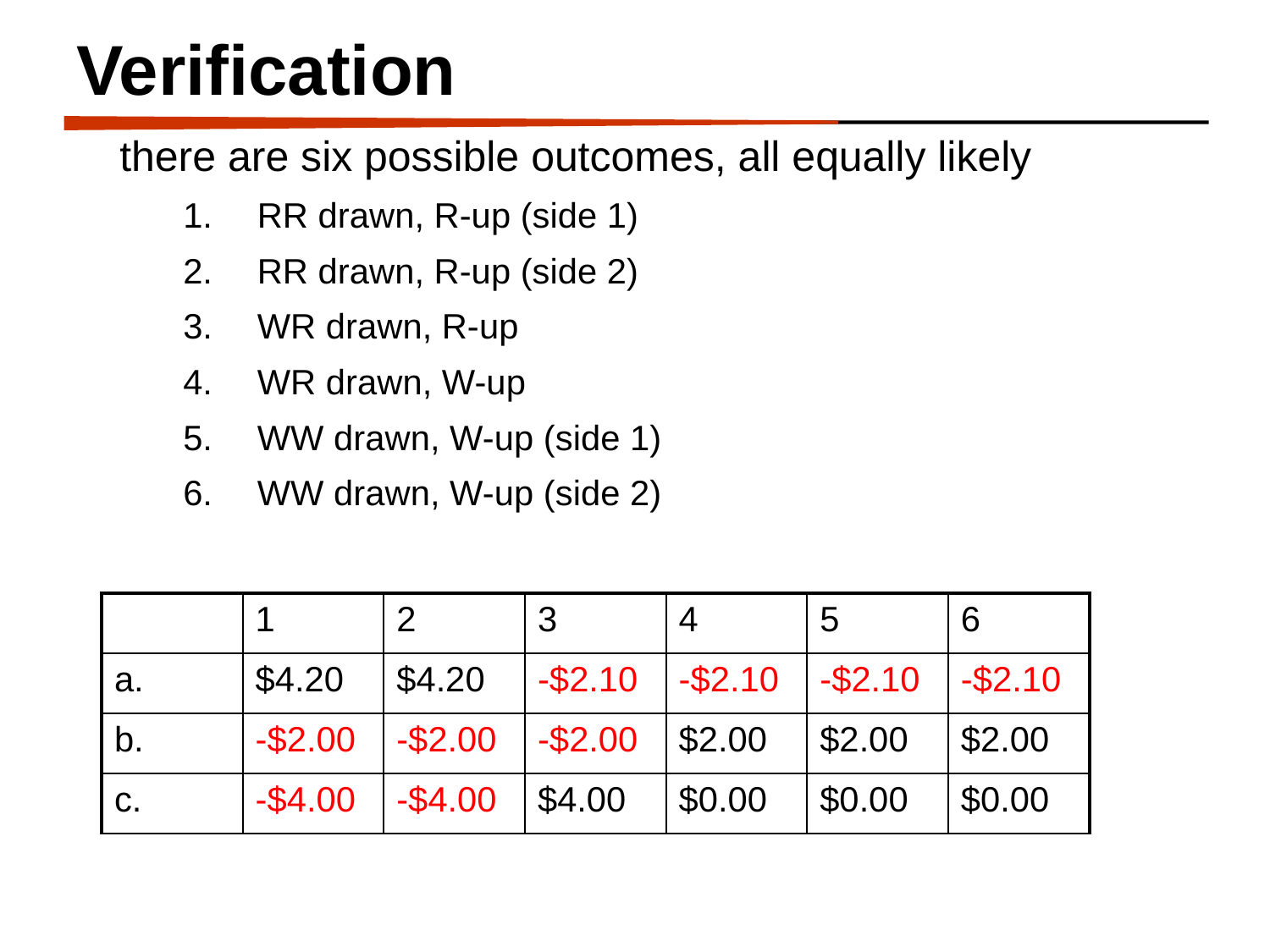

# Verification
there are six possible outcomes, all equally likely
RR drawn, R-up (side 1)
RR drawn, R-up (side 2)
WR drawn, R-up
WR drawn, W-up
WW drawn, W-up (side 1)
WW drawn, W-up (side 2)

|  | 1 | 2 | 3 | 4 | 5 | 6 |
| --- | --- | --- | --- | --- | --- | --- |
| a. | $4.20 | $4.20 | -$2.10 | -$2.10 | -$2.10 | -$2.10 |
| b. | -$2.00 | -$2.00 | -$2.00 | $2.00 | $2.00 | $2.00 |
| c. | -$4.00 | -$4.00 | $4.00 | $0.00 | $0.00 | $0.00 |